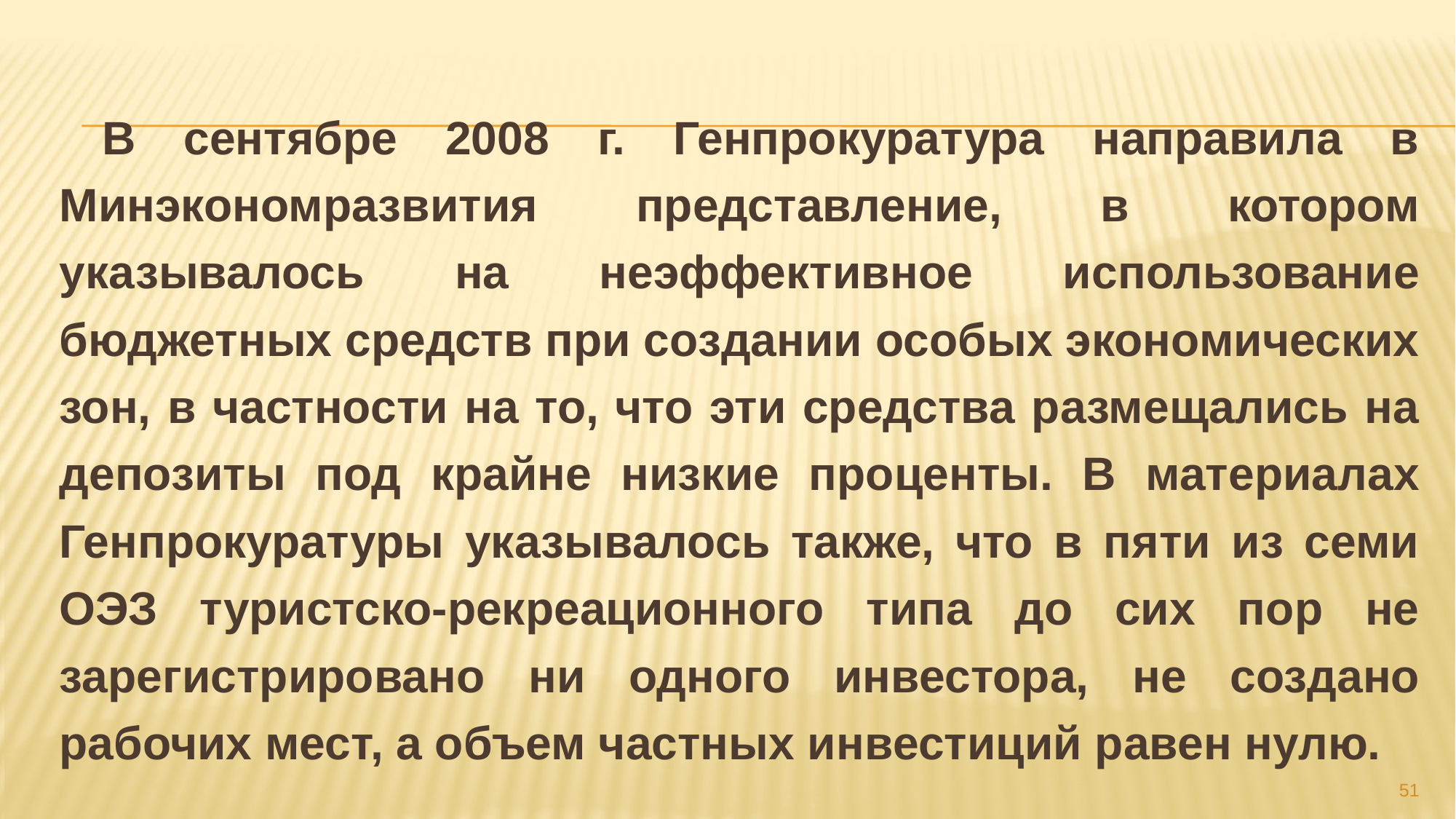

В сентябре 2008 г. Генпрокуратура направила в Минэкономразвития представление, в котором указывалось на неэффективное использование бюджетных средств при создании особых экономических зон, в частности на то, что эти средства размещались на депозиты под крайне низкие проценты. В материалах Генпрокуратуры указывалось также, что в пяти из семи ОЭЗ туристско-рекреационного типа до сих пор не зарегистрировано ни одного инвестора, не создано рабочих мест, а объем частных инвестиций равен нулю.
#
51